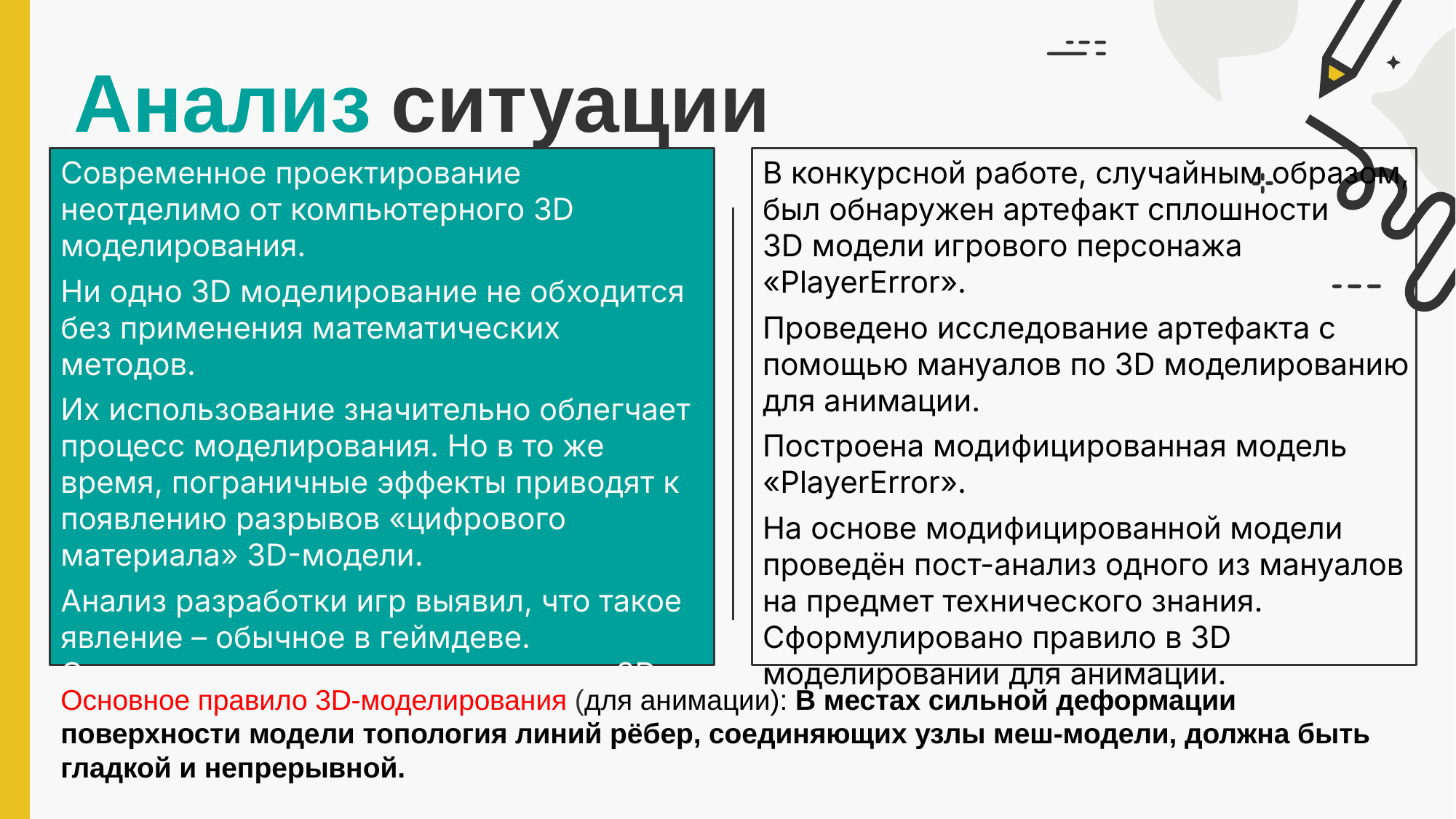

Анализ ситуации
Современное проектирование неотделимо от компьютерного 3D моделирования.
Ни одно 3D моделирование не обходится без применения математических методов.
Их использование значительно облегчает процесс моделирования. Но в то же время, пограничные эффекты приводят к появлению разрывов «цифрового материала» 3D-модели.
Анализ разработки игр выявил, что такое явление – обычное в геймдеве. Существуют определенные правила 3D моделирования для игр и анимации.

В конкурсной работе, случайным образом, был обнаружен артефакт сплошности
3D модели игрового персонажа «PlayerError».
Проведено исследование артефакта с помощью мануалов по 3D моделированию для анимации.
Построена модифицированная модель «PlayerError».
На основе модифицированной модели проведён пост-анализ одного из мануалов на предмет технического знания. Сформулировано правило в 3D моделировании для анимации.

Основное правило 3D-моделирования (для анимации): В местах сильной деформации поверхности модели топология линий рёбер, соединяющих узлы меш-модели, должна быть гладкой и непрерывной.